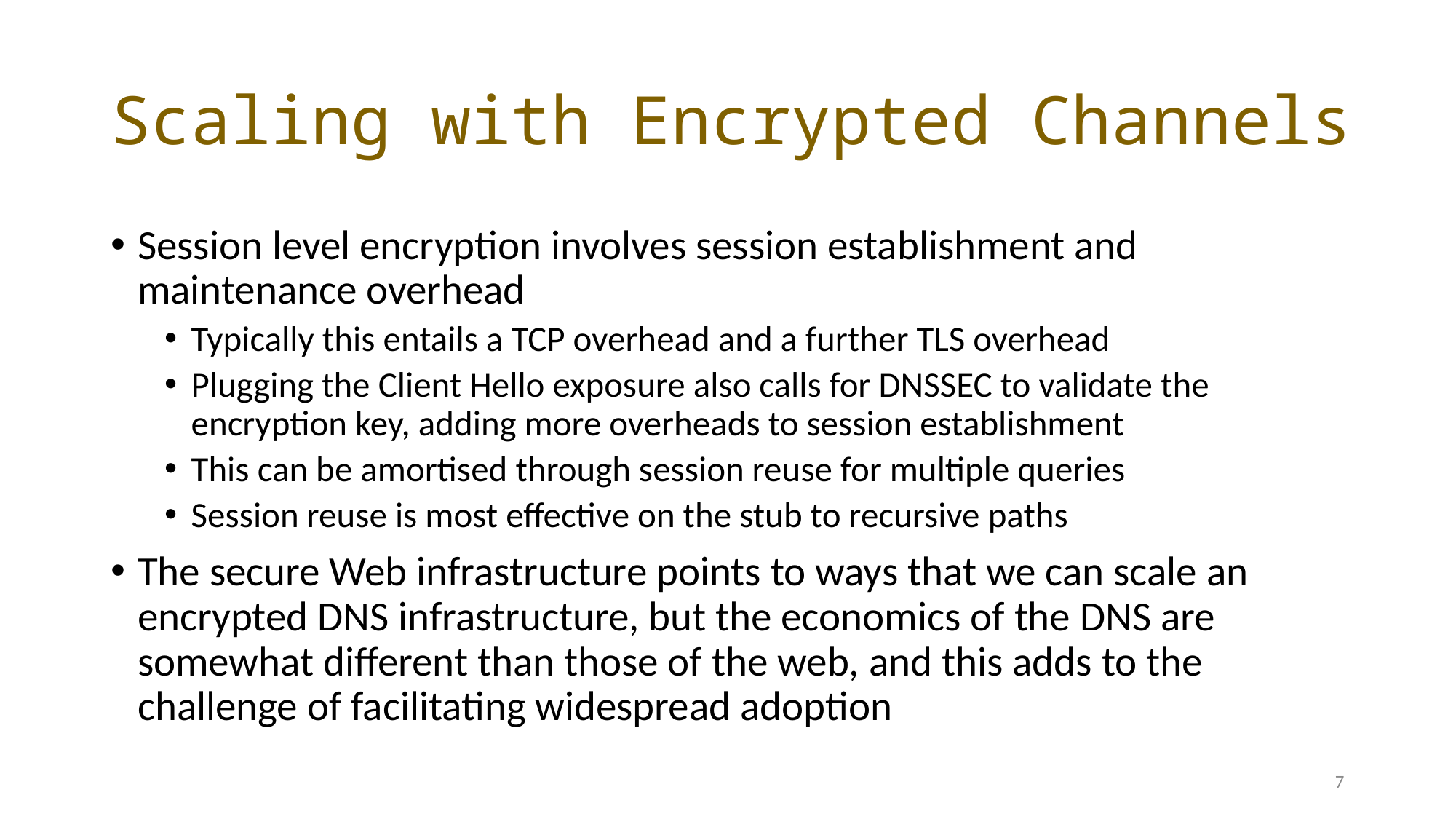

# Scaling with Encrypted Channels
Session level encryption involves session establishment and maintenance overhead
Typically this entails a TCP overhead and a further TLS overhead
Plugging the Client Hello exposure also calls for DNSSEC to validate the encryption key, adding more overheads to session establishment
This can be amortised through session reuse for multiple queries
Session reuse is most effective on the stub to recursive paths
The secure Web infrastructure points to ways that we can scale an encrypted DNS infrastructure, but the economics of the DNS are somewhat different than those of the web, and this adds to the challenge of facilitating widespread adoption
7